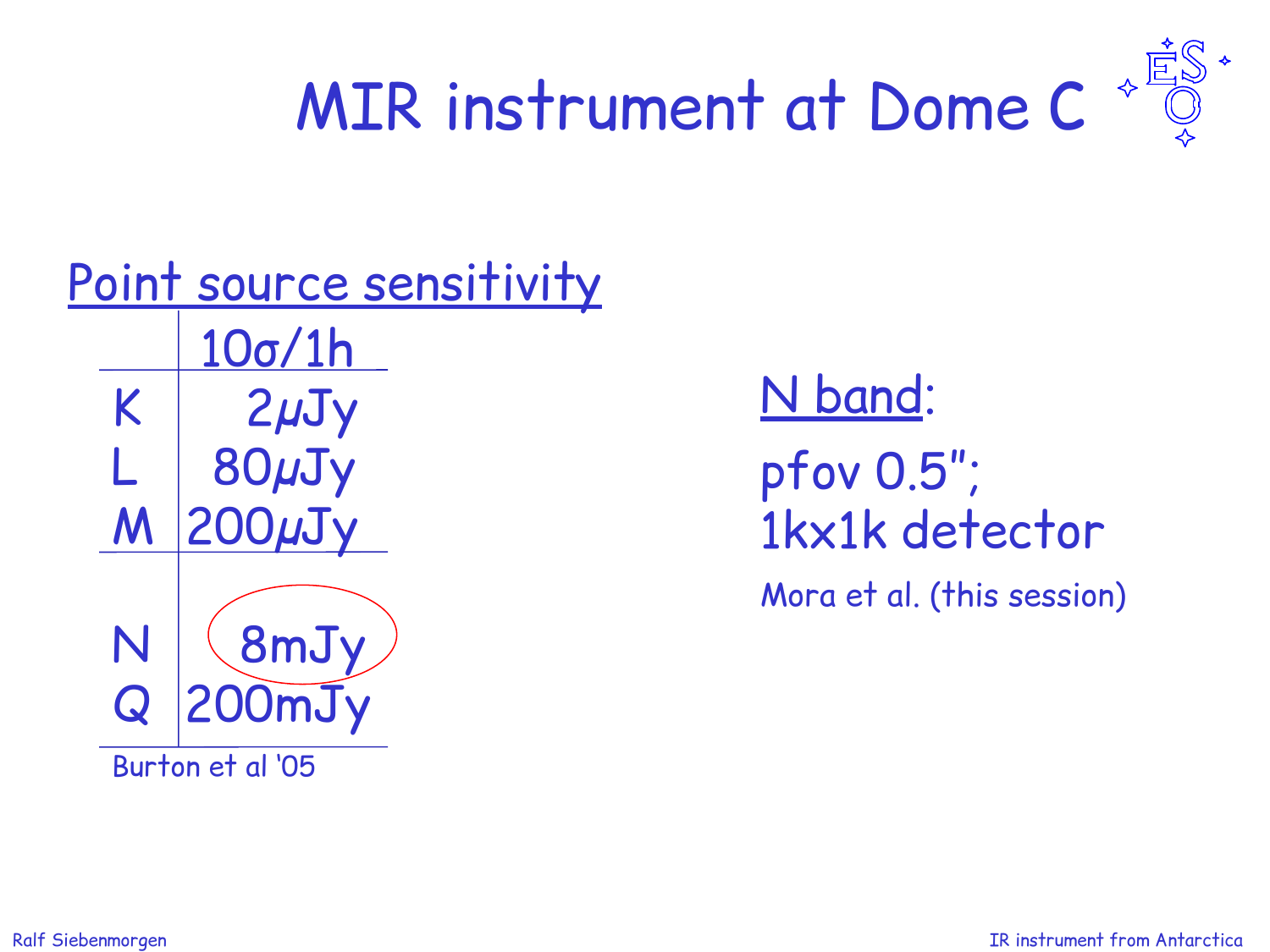

MIR instrument at Dome C
 Point source sensitivity
      10σ/1h
K       2µJy
L     80µJy
M  200µJy

N      8mJy
Q  200mJy

Burton et al ‘05
N band:

pfov 0.5”;
1kx1k detector

Mora et al. (this session)